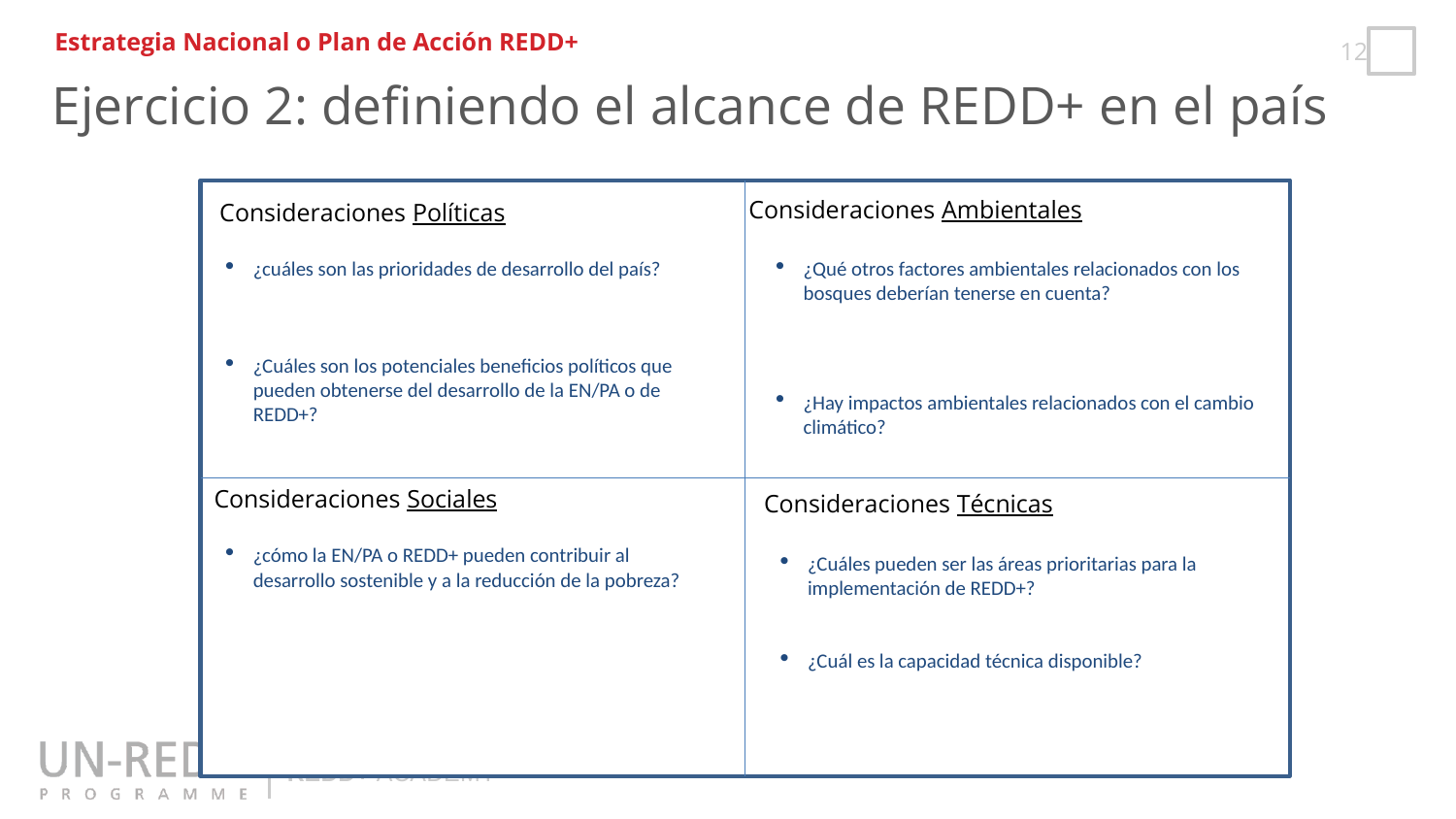

Estrategia Nacional o Plan de Acción REDD+
Ejercicio 2: definiendo el alcance de REDD+ en el país

Consideraciones Ambientales
Consideraciones Políticas
¿cuáles son las prioridades de desarrollo del país?

¿Cuáles son los potenciales beneficios políticos que pueden obtenerse del desarrollo de la EN/PA o de REDD+?
¿Qué otros factores ambientales relacionados con los bosques deberían tenerse en cuenta?

¿Hay impactos ambientales relacionados con el cambio climático?
Consideraciones Sociales
Consideraciones Técnicas
¿cómo la EN/PA o REDD+ pueden contribuir al desarrollo sostenible y a la reducción de la pobreza?
¿Cuáles pueden ser las áreas prioritarias para la implementación de REDD+?

¿Cuál es la capacidad técnica disponible?